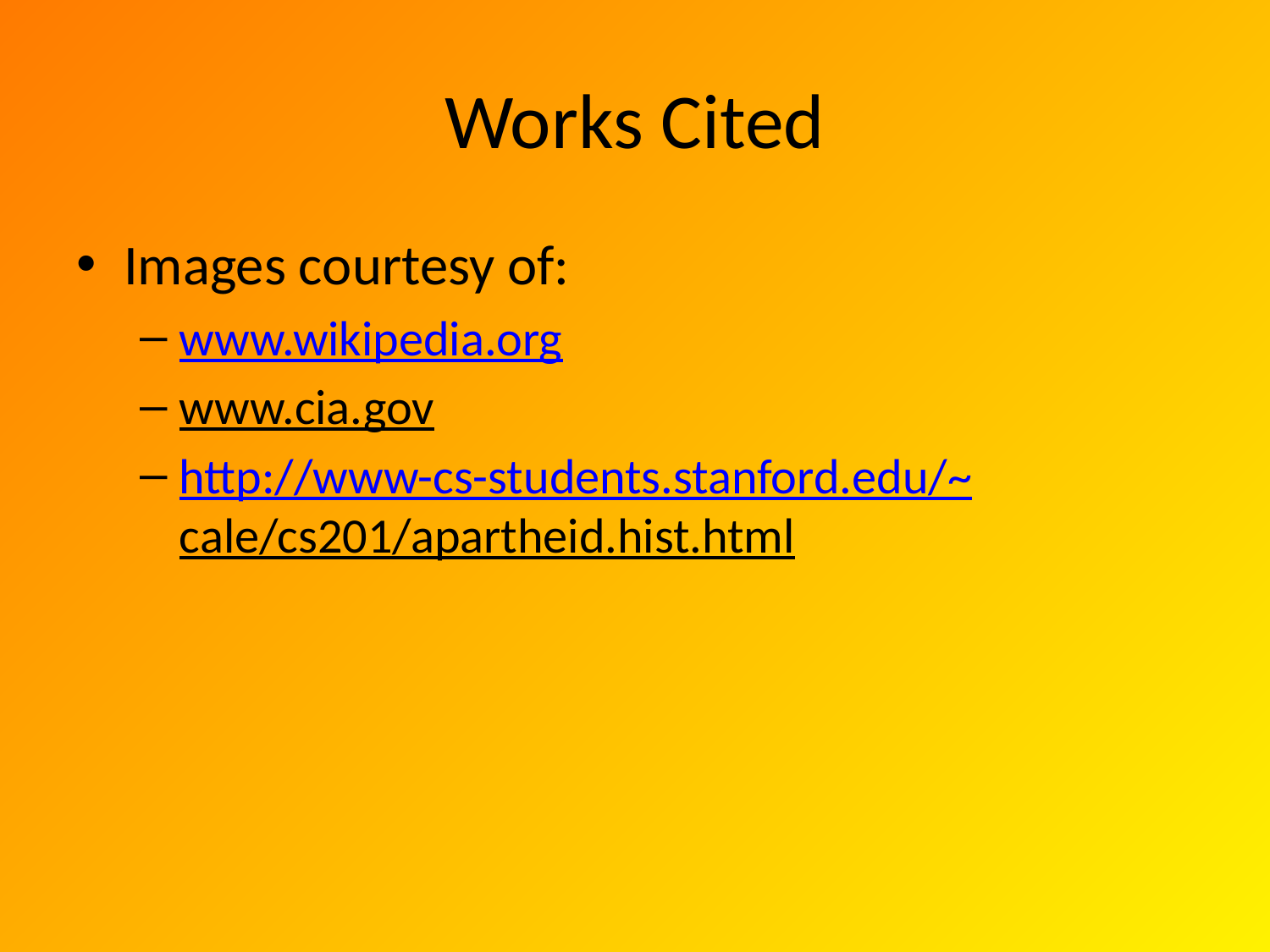

# Works Cited
Images courtesy of:
www.wikipedia.org
www.cia.gov
http://www-cs-students.stanford.edu/~cale/cs201/apartheid.hist.html